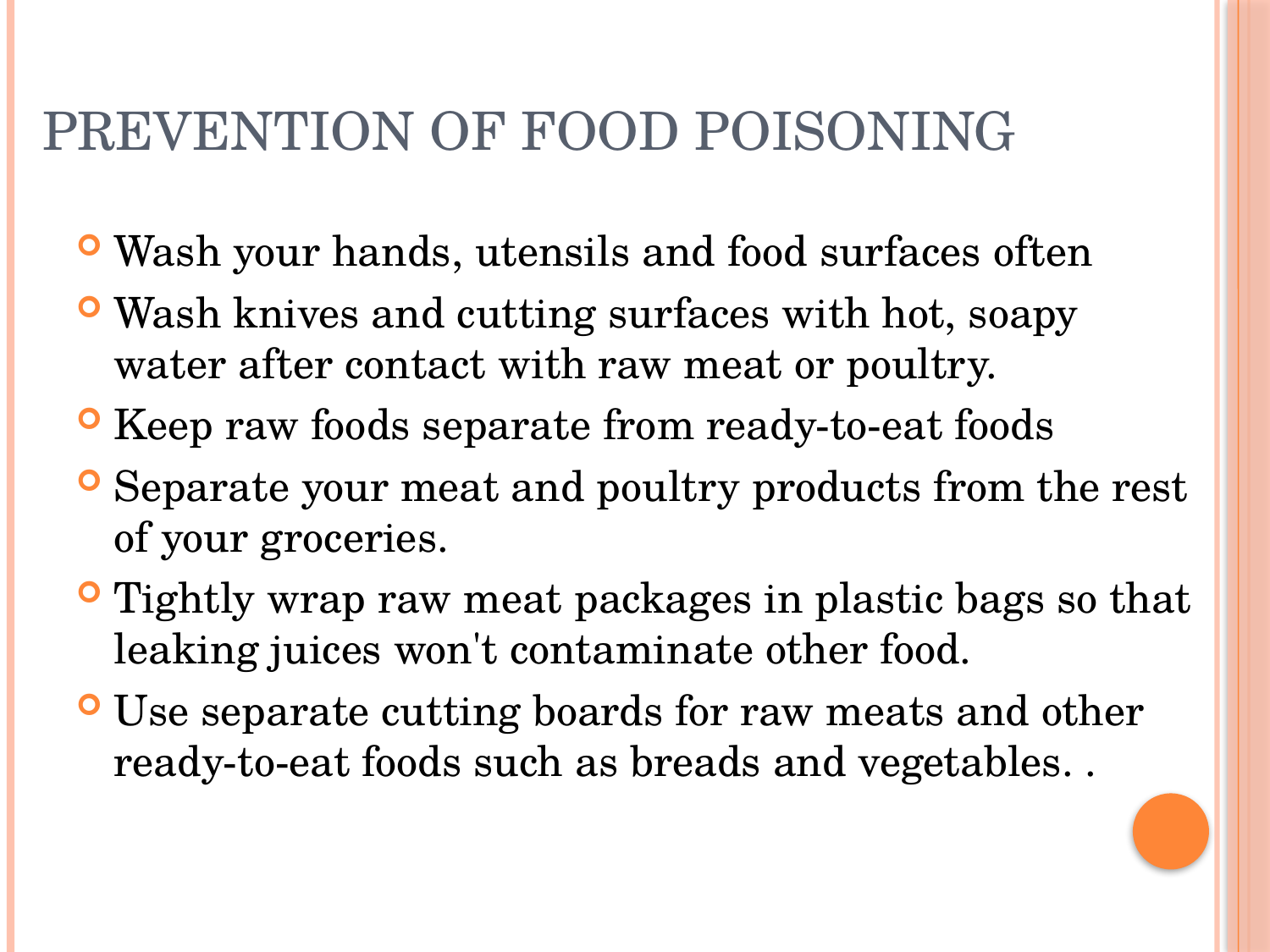

# Prevention of food poisoning

Wash your hands, utensils and food surfaces often
Wash knives and cutting surfaces with hot, soapy water after contact with raw meat or poultry.
Keep raw foods separate from ready-to-eat foods
Separate your meat and poultry products from the rest of your groceries.
Tightly wrap raw meat packages in plastic bags so that leaking juices won't contaminate other food.
Use separate cutting boards for raw meats and other ready-to-eat foods such as breads and vegetables. .